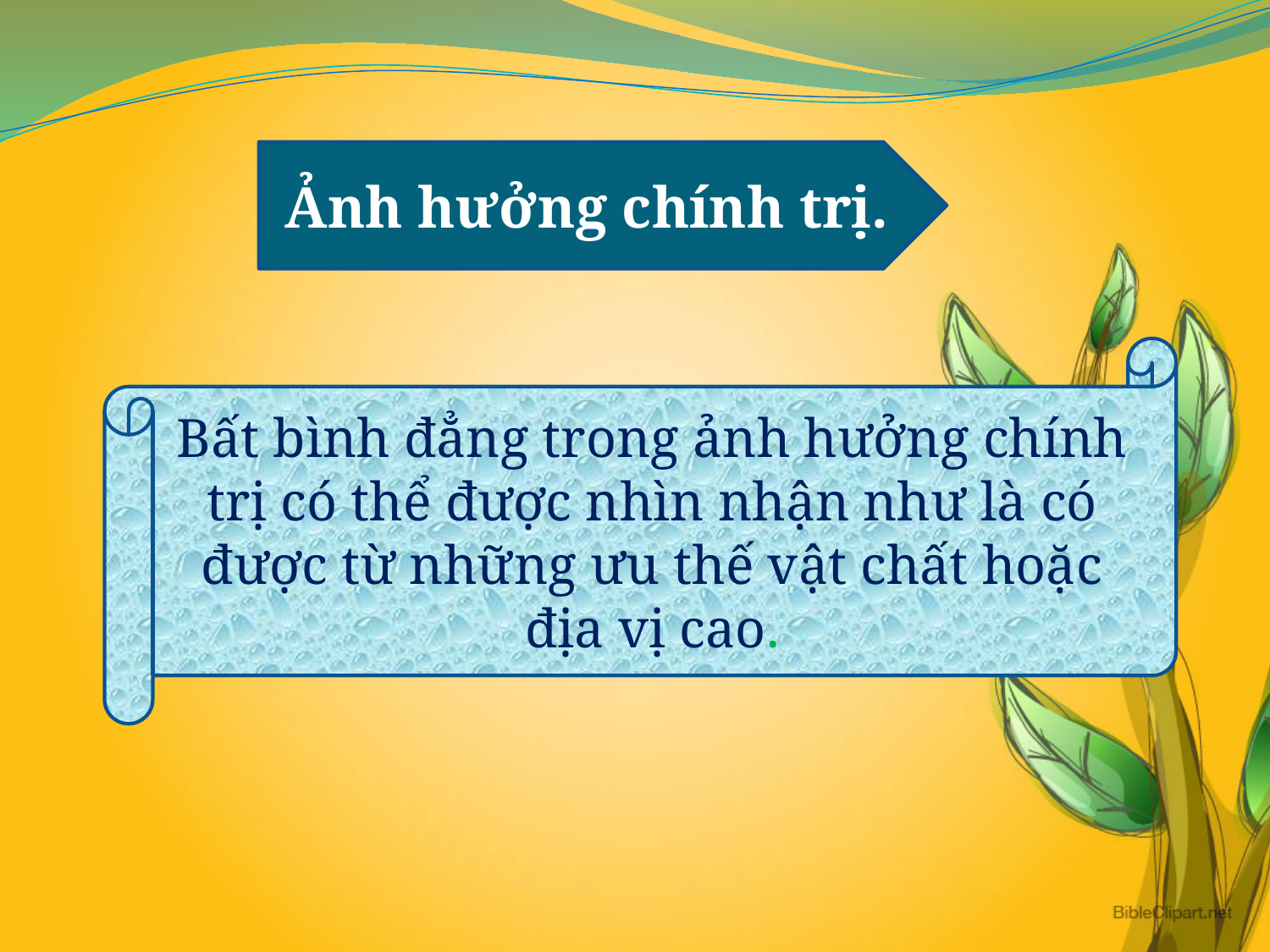

Ảnh hưởng chính trị.
Bất bình đẳng trong ảnh hưởng chính trị có thể được nhìn nhận như là có được từ những ưu thế vật chất hoặc địa vị cao.